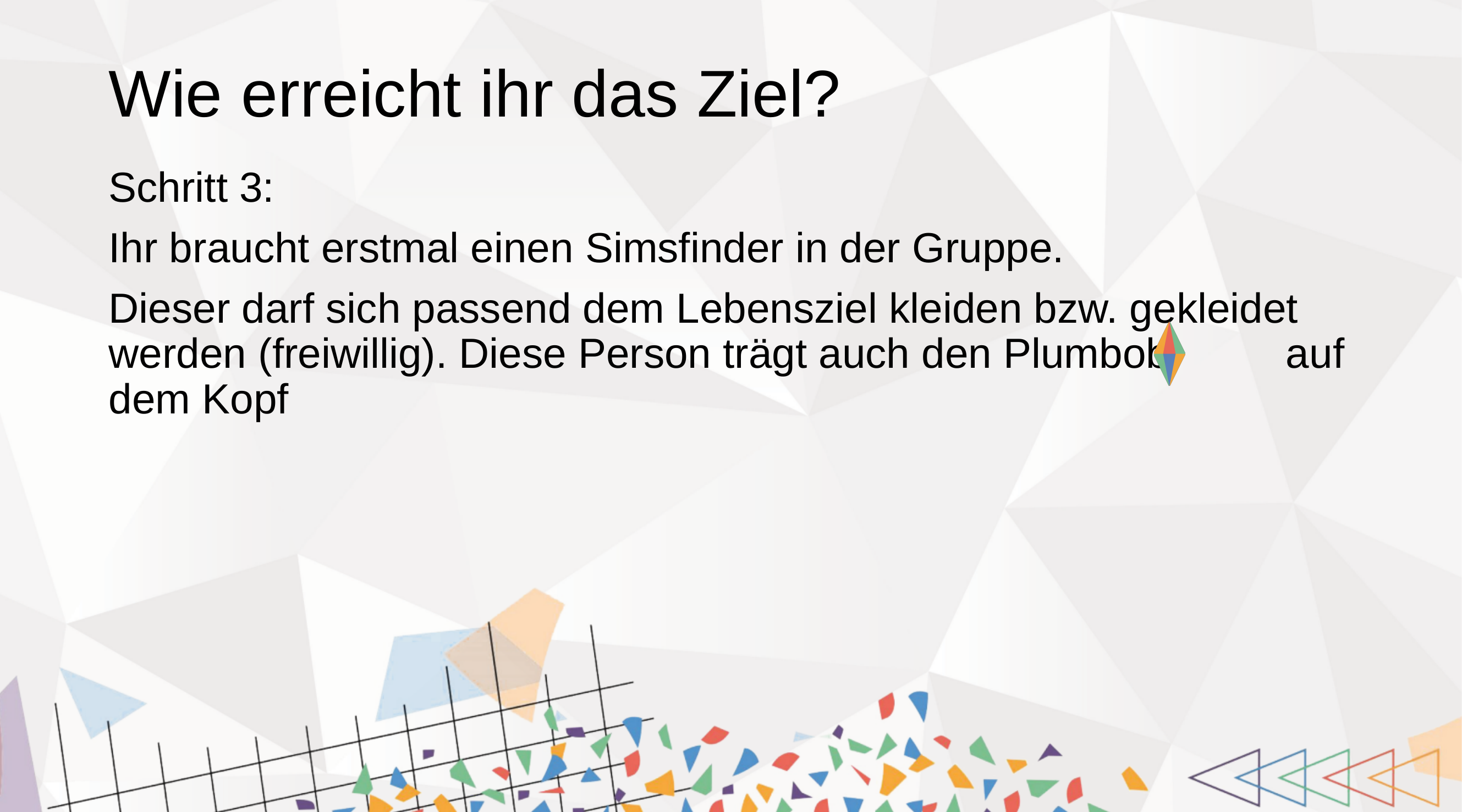

# Wie erreicht ihr das Ziel?
Schritt 3:
Ihr braucht erstmal einen Simsfinder in der Gruppe.
Dieser darf sich passend dem Lebensziel kleiden bzw. gekleidet werden (freiwillig). Diese Person trägt auch den Plumbob          auf dem Kopf